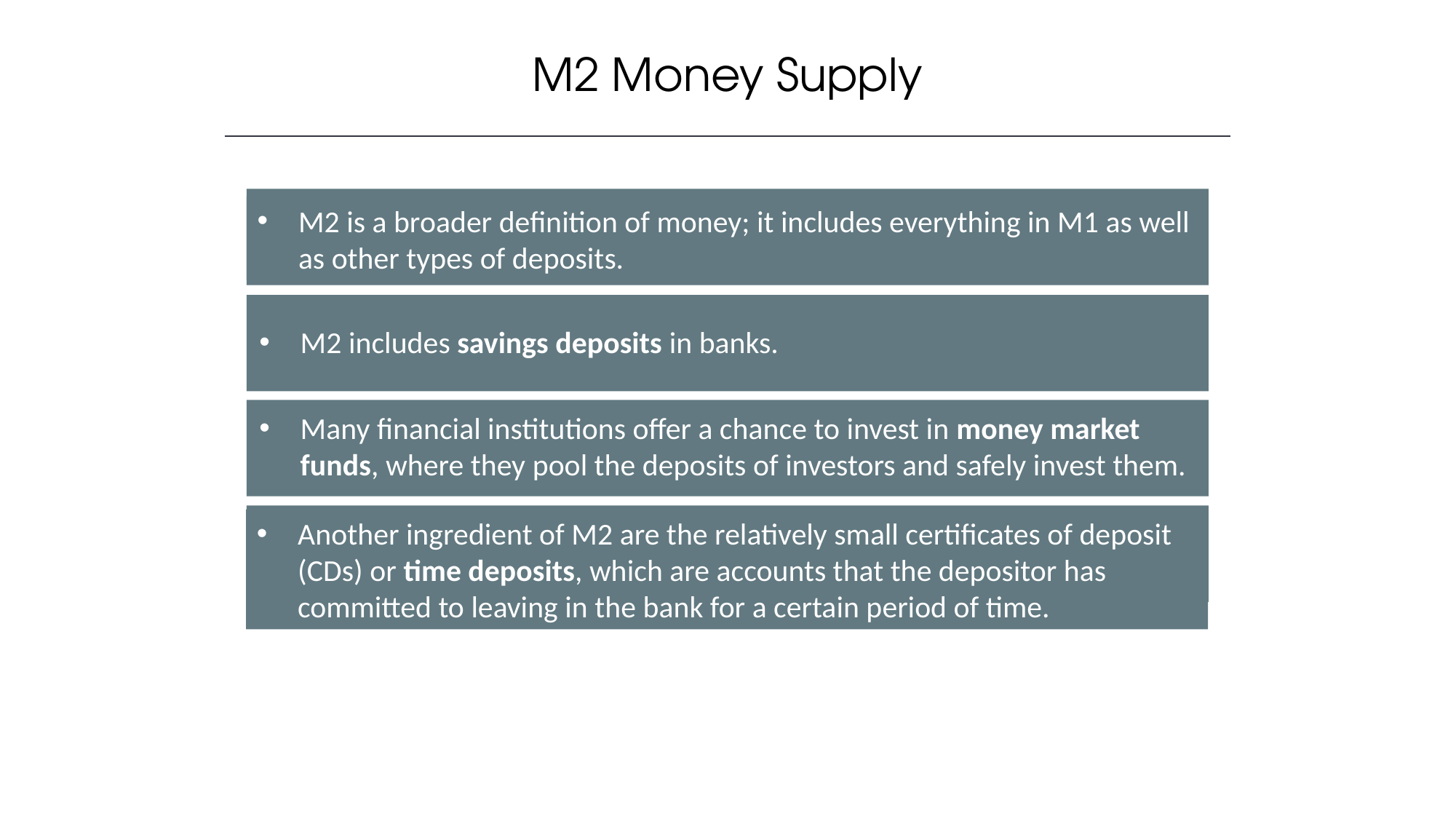

M2 Money Supply

M2 is a broader definition of money; it includes everything in M1 as well as other types of deposits.

M2 includes savings deposits in banks.

Many financial institutions offer a chance to invest in money market funds, where they pool the deposits of investors and safely invest them.

Another ingredient of M2 are the relatively small certificates of deposit (CDs) or time deposits, which are accounts that the depositor has committed to leaving in the bank for a certain period of time.